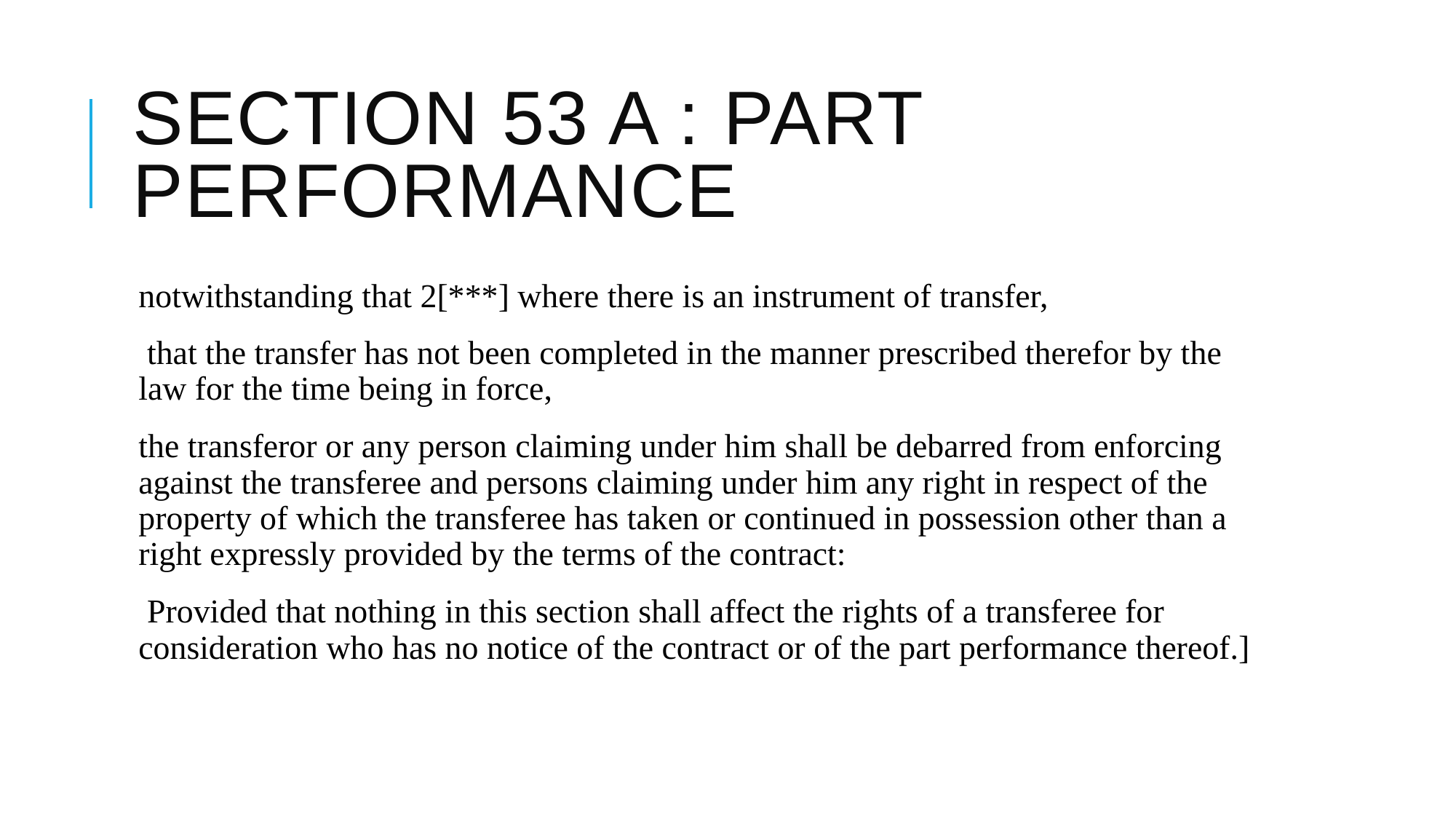

# Section 53 A : part performance
notwithstanding that 2[***] where there is an instrument of transfer,
 that the transfer has not been completed in the manner prescribed therefor by the law for the time being in force,
the transferor or any person claiming under him shall be debarred from enforcing against the transferee and persons claiming under him any right in respect of the property of which the transferee has taken or continued in possession other than a right expressly provided by the terms of the contract:
 Provided that nothing in this section shall affect the rights of a transferee for consideration who has no notice of the contract or of the part performance thereof.]